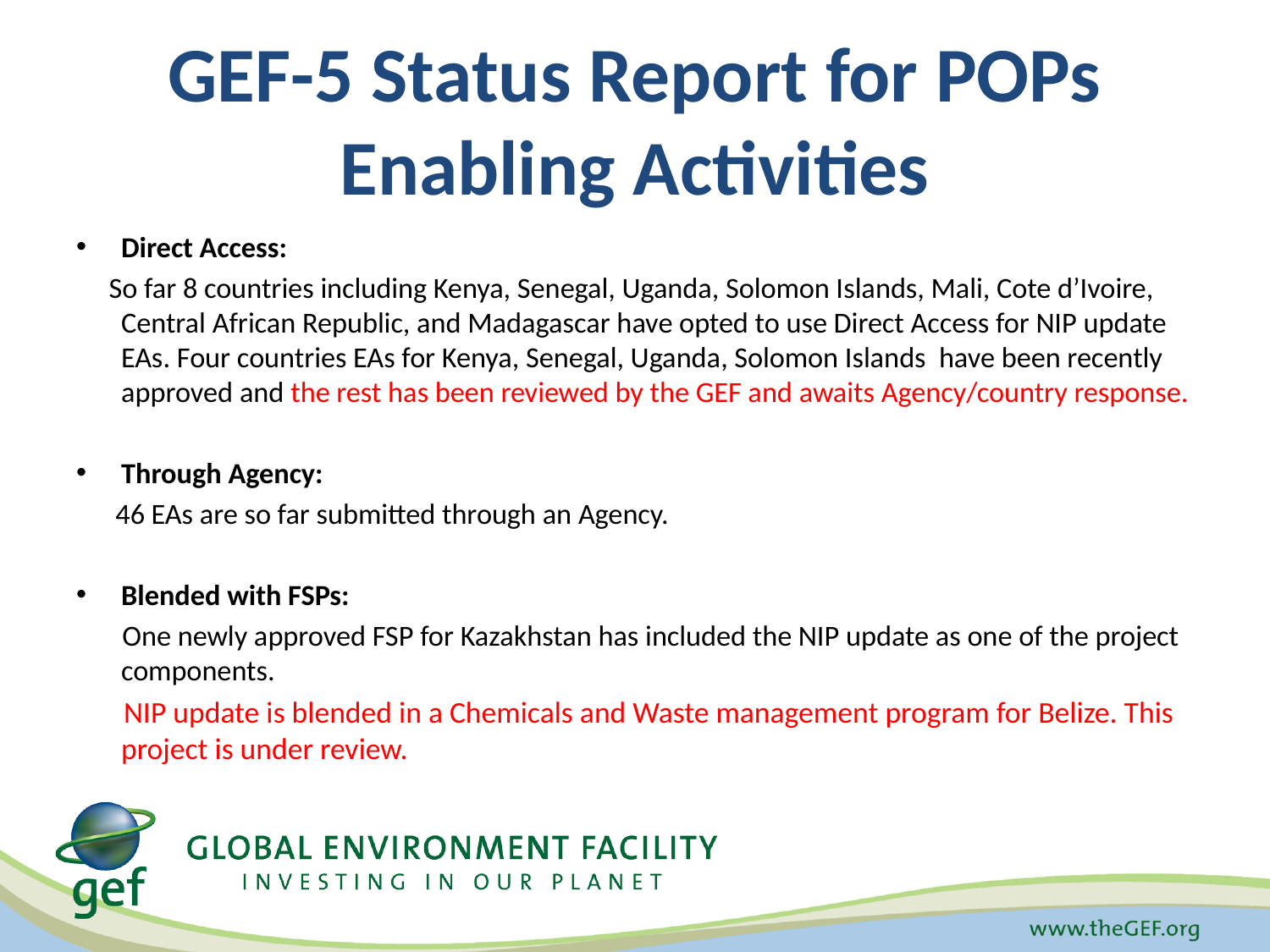

# GEF-5 Status Report for POPs Enabling Activities
Direct Access:
     So far 8 countries including Kenya, Senegal, Uganda, Solomon Islands, Mali, Cote d’Ivoire, Central African Republic, and Madagascar have opted to use Direct Access for NIP update EAs. Four countries EAs for Kenya, Senegal, Uganda, Solomon Islands  have been recently approved and the rest has been reviewed by the GEF and awaits Agency/country response.

Through Agency:
      46 EAs are so far submitted through an Agency.

Blended with FSPs:
       One newly approved FSP for Kazakhstan has included the NIP update as one of the project components.
       NIP update is blended in a Chemicals and Waste management program for Belize. This project is under review.